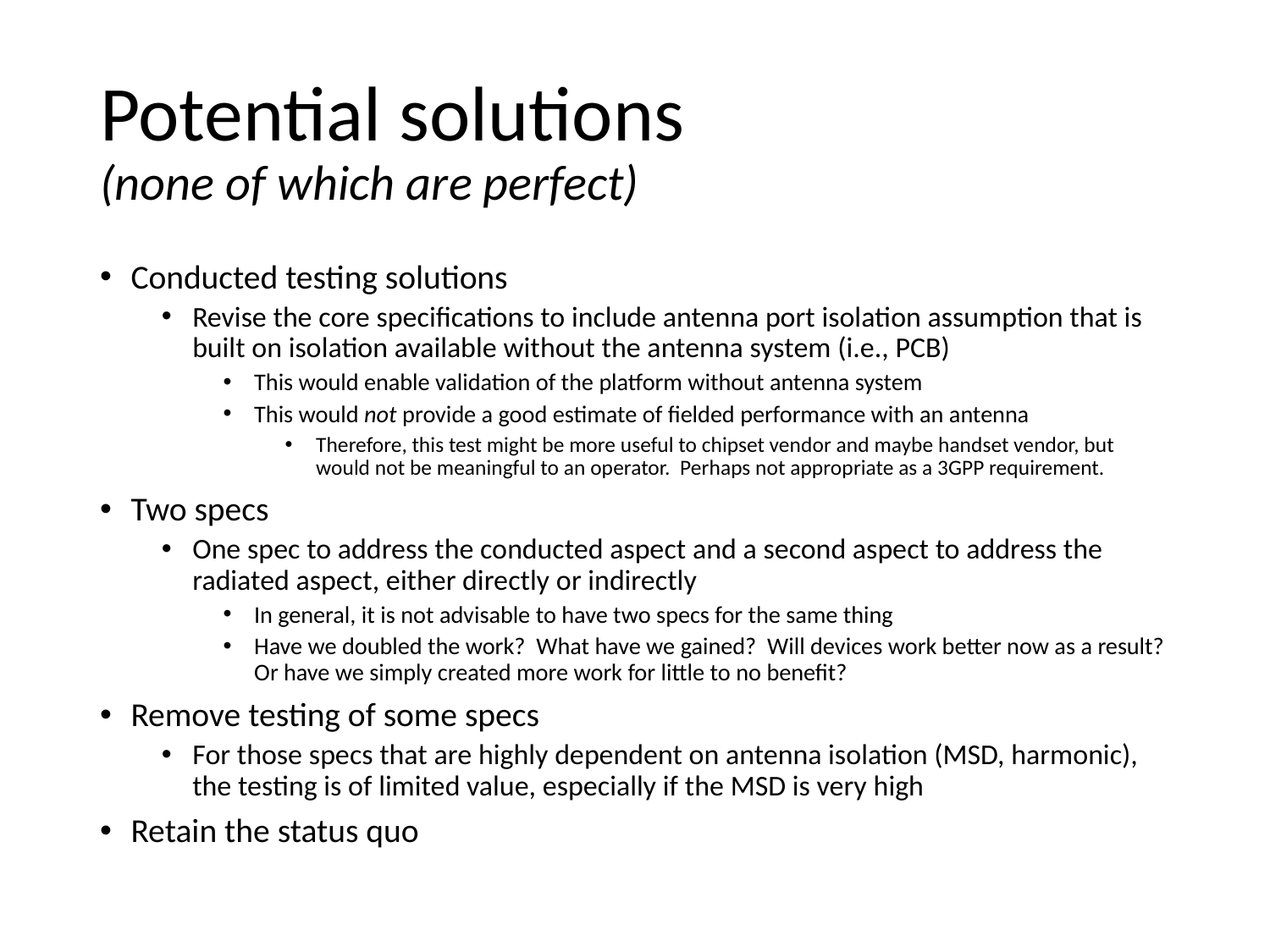

# Potential solutions (none of which are perfect)
Conducted testing solutions
Revise the core specifications to include antenna port isolation assumption that is built on isolation available without the antenna system (i.e., PCB)
This would enable validation of the platform without antenna system
This would not provide a good estimate of fielded performance with an antenna
Therefore, this test might be more useful to chipset vendor and maybe handset vendor, but would not be meaningful to an operator.  Perhaps not appropriate as a 3GPP requirement.
Two specs
One spec to address the conducted aspect and a second aspect to address the radiated aspect, either directly or indirectly
In general, it is not advisable to have two specs for the same thing
Have we doubled the work?  What have we gained?  Will devices work better now as a result?  Or have we simply created more work for little to no benefit?
Remove testing of some specs
For those specs that are highly dependent on antenna isolation (MSD, harmonic), the testing is of limited value, especially if the MSD is very high
Retain the status quo